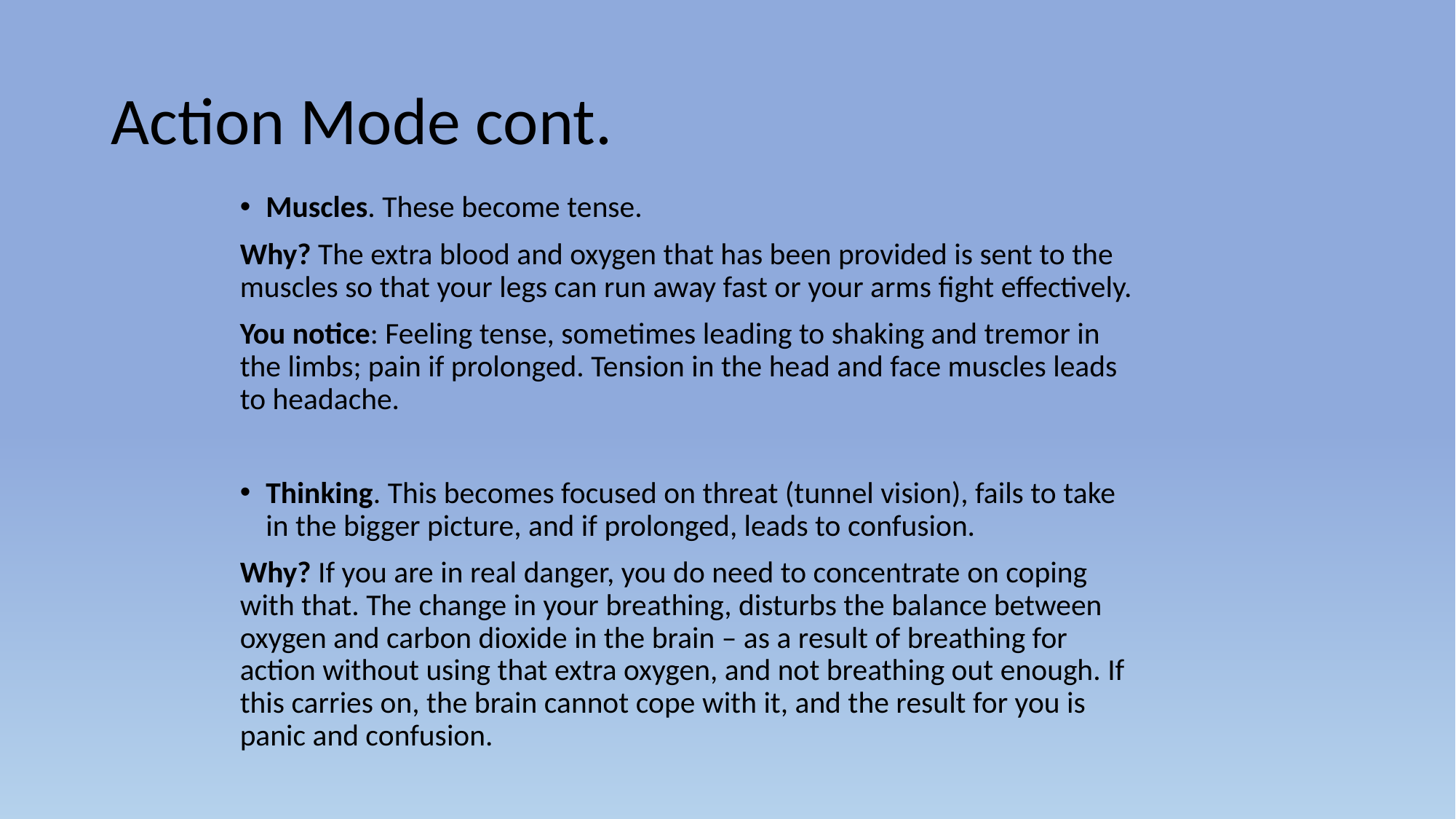

# Action Mode cont.
Muscles. These become tense.
Why? The extra blood and oxygen that has been provided is sent to the muscles so that your legs can run away fast or your arms fight effectively.
You notice: Feeling tense, sometimes leading to shaking and tremor in the limbs; pain if prolonged. Tension in the head and face muscles leads to headache.

Thinking. This becomes focused on threat (tunnel vision), fails to take in the bigger picture, and if prolonged, leads to confusion.
Why? If you are in real danger, you do need to concentrate on coping with that. The change in your breathing, disturbs the balance between oxygen and carbon dioxide in the brain – as a result of breathing for action without using that extra oxygen, and not breathing out enough. If this carries on, the brain cannot cope with it, and the result for you is panic and confusion.